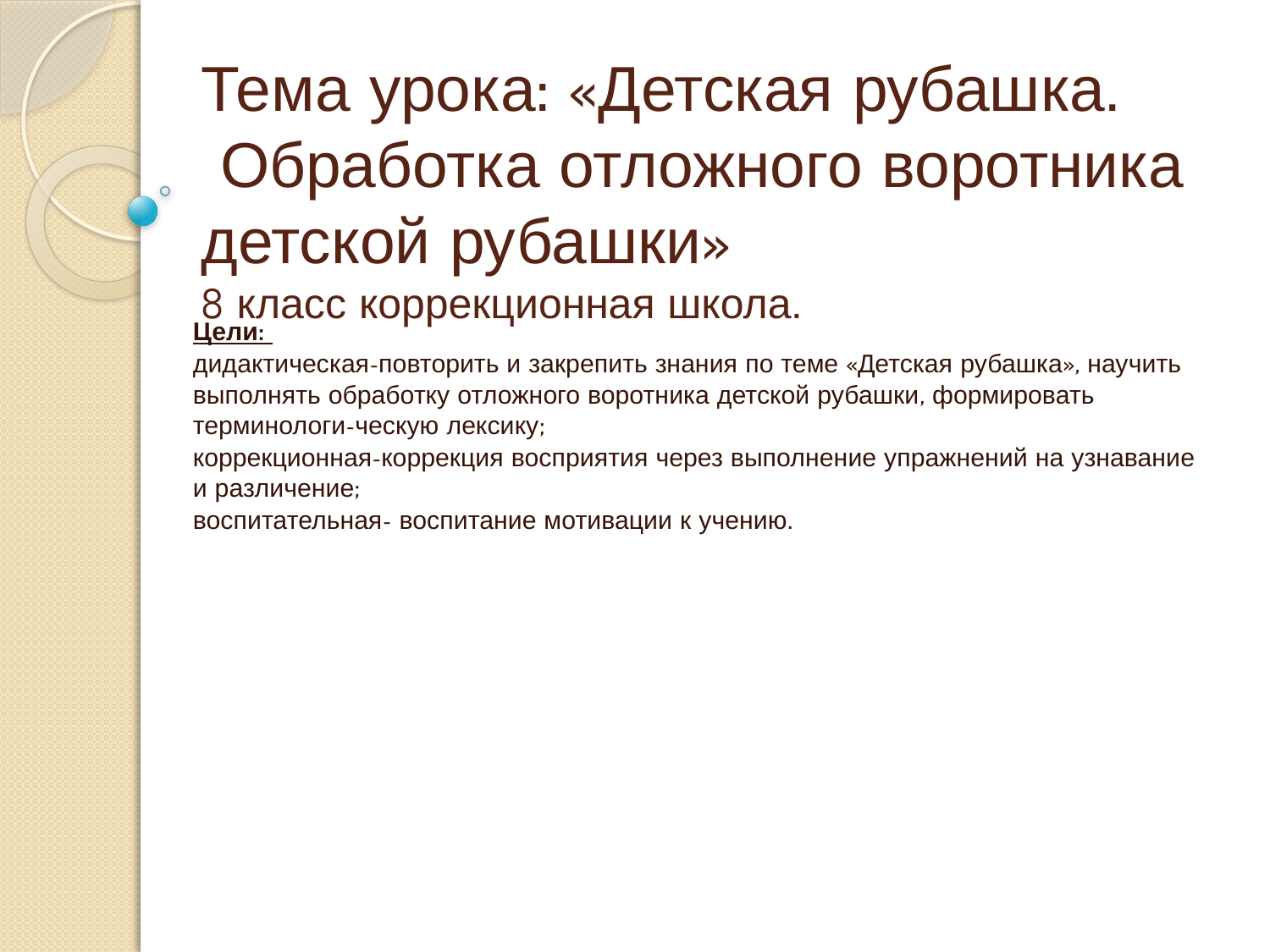

# Тема урока: «Детская рубашка. Обработка отложного воротника детской рубашки» 8 класс коррекционная школа.

Цели:
дидактическая-повторить и закрепить знания по теме «Детская рубашка», научить  выполнять обработку отложного воротника детской рубашки, формировать терминологи-ческую лексику;
коррекционная-коррекция восприятия через выполнение упражнений на узнавание и различение;
воспитательная- воспитание мотивации к учению.